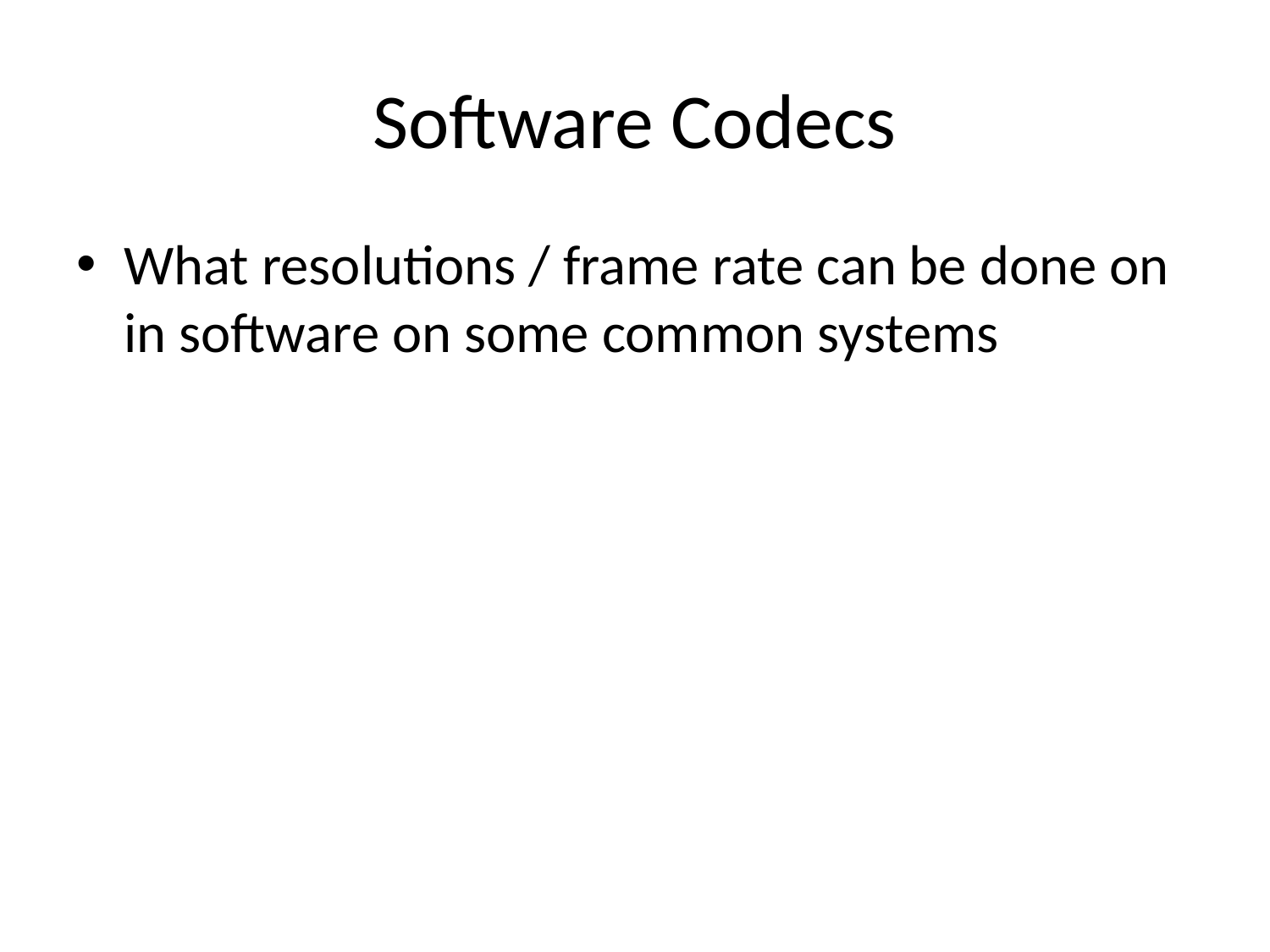

# Software Codecs
What resolutions / frame rate can be done on in software on some common systems